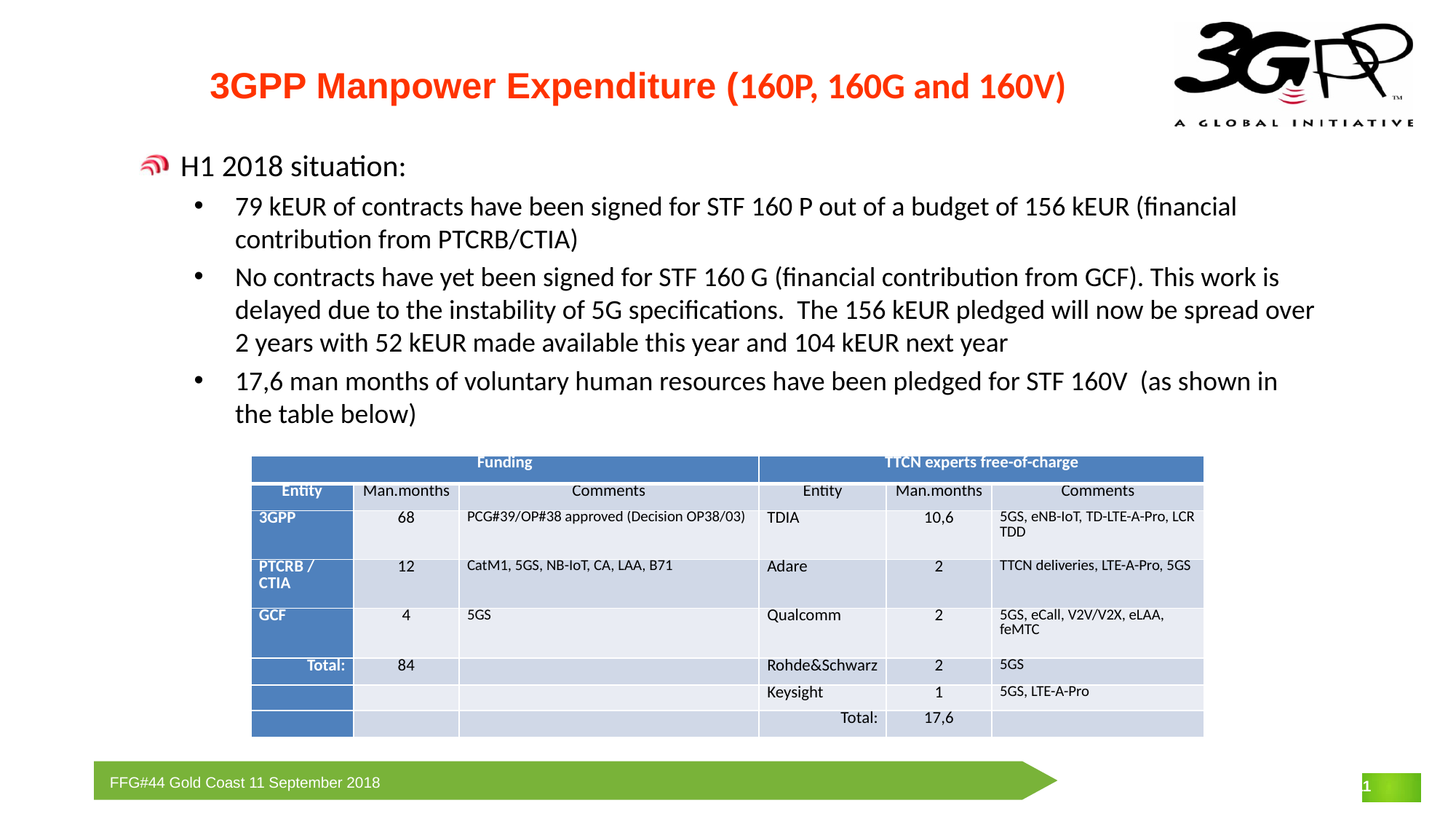

3GPP Manpower Expenditure (160P, 160G and 160V)

H1 2018 situation:
79 kEUR of contracts have been signed for STF 160 P out of a budget of 156 kEUR (financial contribution from PTCRB/CTIA)
No contracts have yet been signed for STF 160 G (financial contribution from GCF). This work is delayed due to the instability of 5G specifications.  The 156 kEUR pledged will now be spread over 2 years with 52 kEUR made available this year and 104 kEUR next year
17,6 man months of voluntary human resources have been pledged for STF 160V  (as shown in the table below)

|  |
| --- |
|  |
| --- |
| Funding |  |  | TTCN experts free-of-charge |  |  |
| --- | --- | --- | --- | --- | --- |
| Entity | Man.months | Comments | Entity | Man.months | Comments |
| 3GPP | 68 | PCG#39/OP#38 approved (Decision OP38/03) | TDIA | 10,6 | 5GS, eNB-IoT, TD-LTE-A-Pro, LCR TDD |
| PTCRB / CTIA | 12 | CatM1, 5GS, NB-IoT, CA, LAA, B71 | Adare | 2 | TTCN deliveries, LTE-A-Pro, 5GS |
| GCF | 4 | 5GS | Qualcomm | 2 | 5GS, eCall, V2V/V2X, eLAA, feMTC |
| Total: | 84 |  | Rohde&Schwarz | 2 | 5GS |
|  |  |  | Keysight | 1 | 5GS, LTE-A-Pro |
|  |  |  | Total: | 17,6 |  |